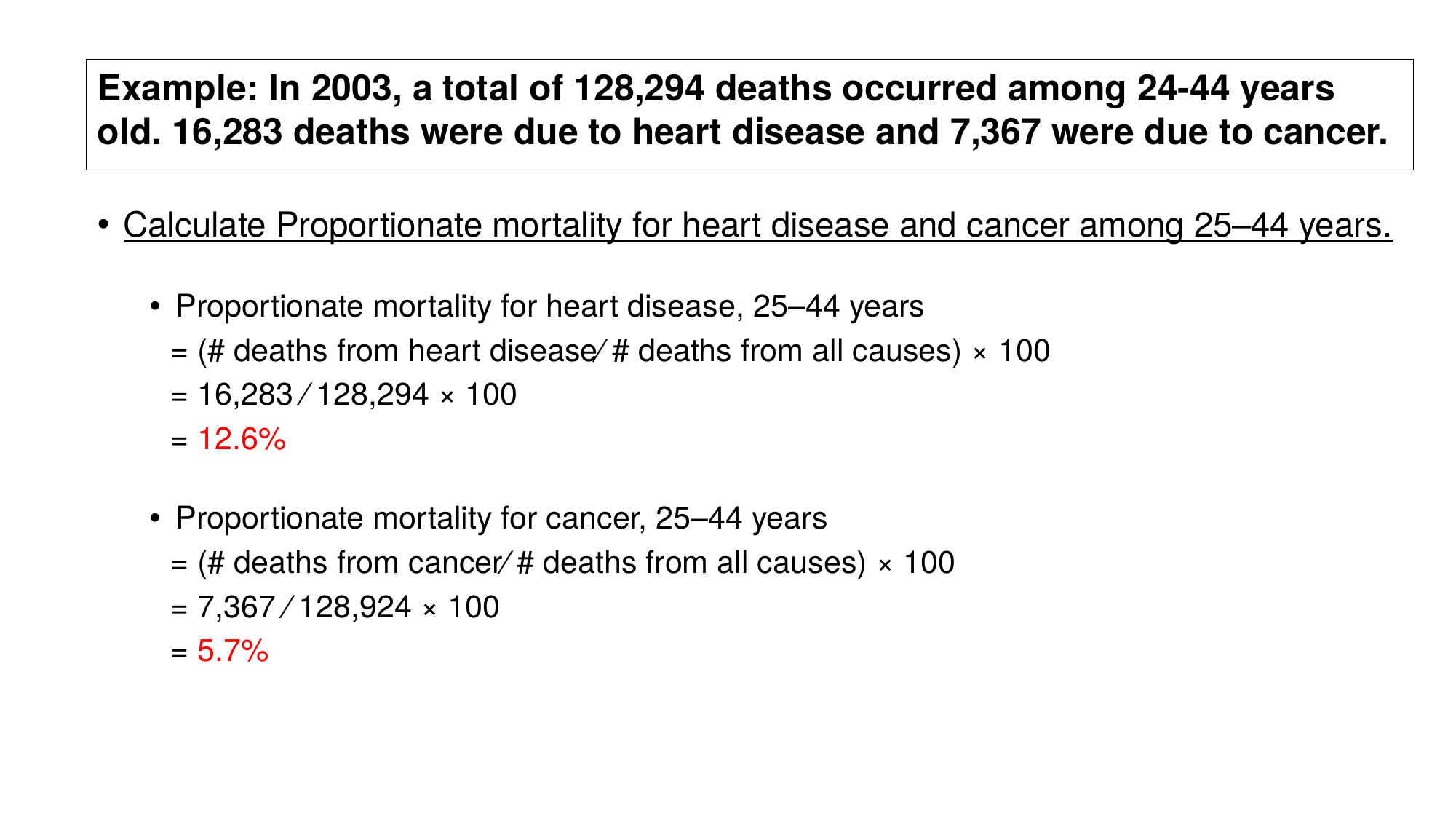

# Example: In 2003, a total of 128,294 deaths occurred among 24-44 years old. 16,283 deaths were due to heart disease and 7,367 were due to cancer.
Calculate Proportionate mortality for heart disease and cancer among 25–44 years.

Proportionate mortality for heart disease, 25–44 years
	= (# deaths from heart disease⁄ # deaths from all causes) × 100
	= 16,283 ⁄ 128,294 × 100
	= 12.6%

Proportionate mortality for cancer, 25–44 years
	= (# deaths from cancer⁄ # deaths from all causes) × 100
	= 7,367 ⁄ 128,924 × 100
	= 5.7%